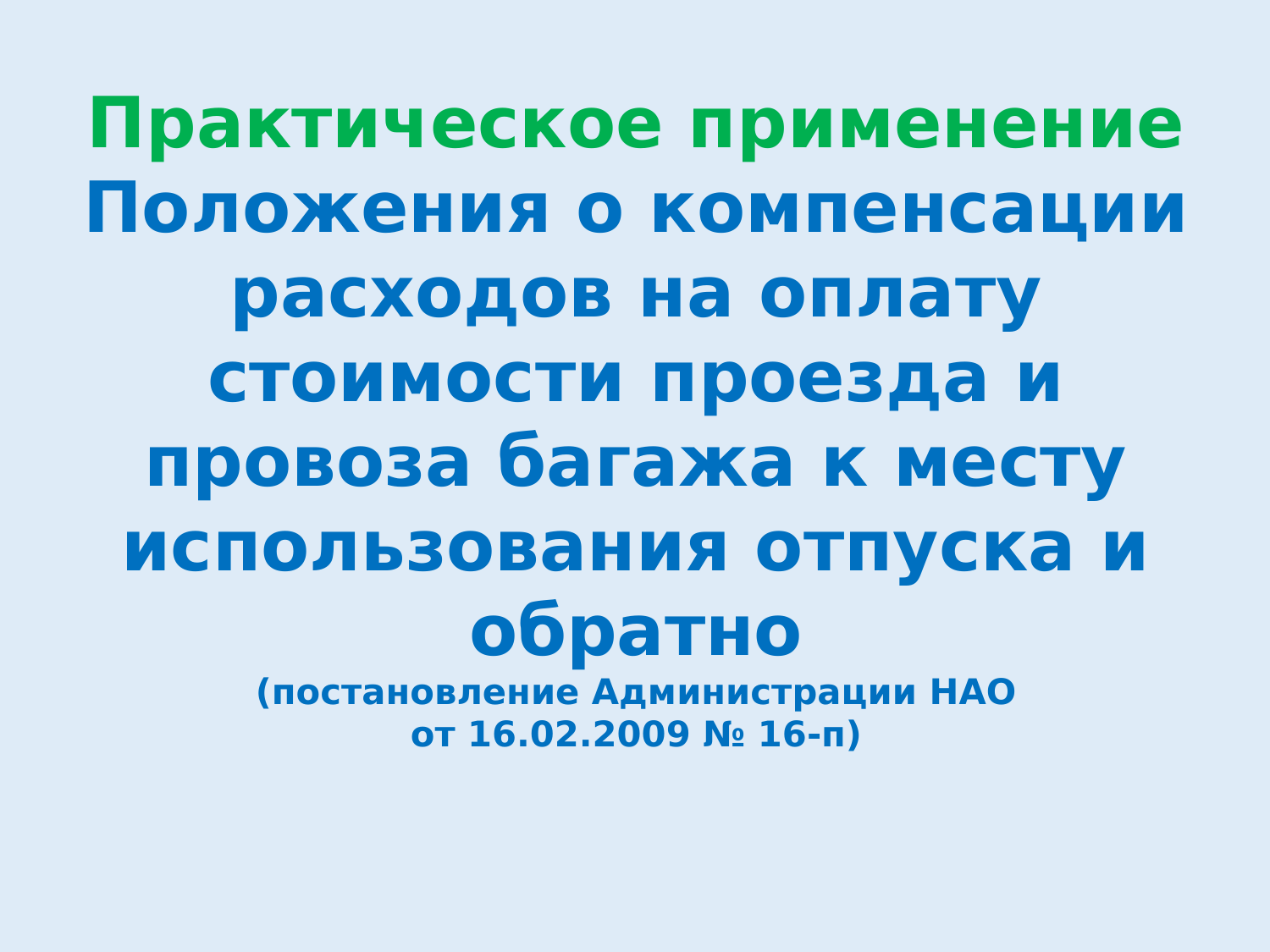

Практическое применение Положения о компенсации расходов на оплату стоимости проезда и провоза багажа к месту использования отпуска и обратно
(постановление Администрации НАО
от 16.02.2009 № 16-п)